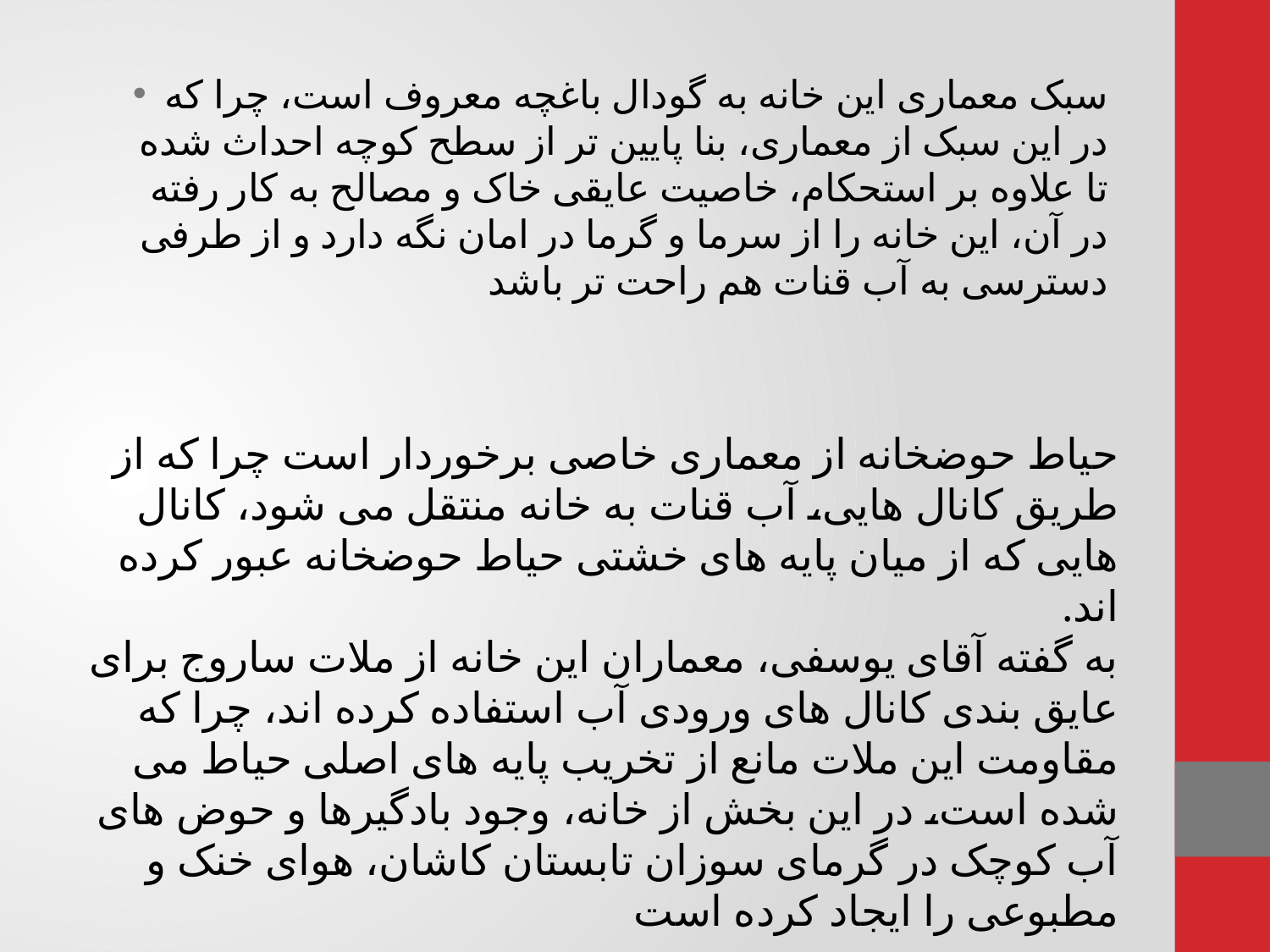

سبک معماری این خانه به گودال باغچه معروف است، چرا که در این سبک از معماری، بنا پایین تر از سطح کوچه احداث شده تا علاوه بر استحکام، خاصیت عایقی خاک و مصالح به کار رفته در آن، این خانه را از سرما و گرما در امان نگه دارد و از طرفی دسترسی به آب قنات هم راحت تر باشد
حیاط حوضخانه از معماری خاصی برخوردار است چرا که از طریق کانال هایی، آب قنات به خانه منتقل می شود، کانال هایی که از میان پایه های خشتی حیاط حوضخانه عبور کرده اند.
به گفته آقای یوسفی، معماران این خانه از ملات ساروج برای عایق بندی کانال های ورودی آب استفاده کرده اند، چرا که مقاومت این ملات مانع از تخریب پایه های اصلی حیاط می شده است، در این بخش از خانه، وجود بادگیرها و حوض های آب کوچک در گرمای سوزان تابستان کاشان، هوای خنک و مطبوعی را ایجاد کرده است